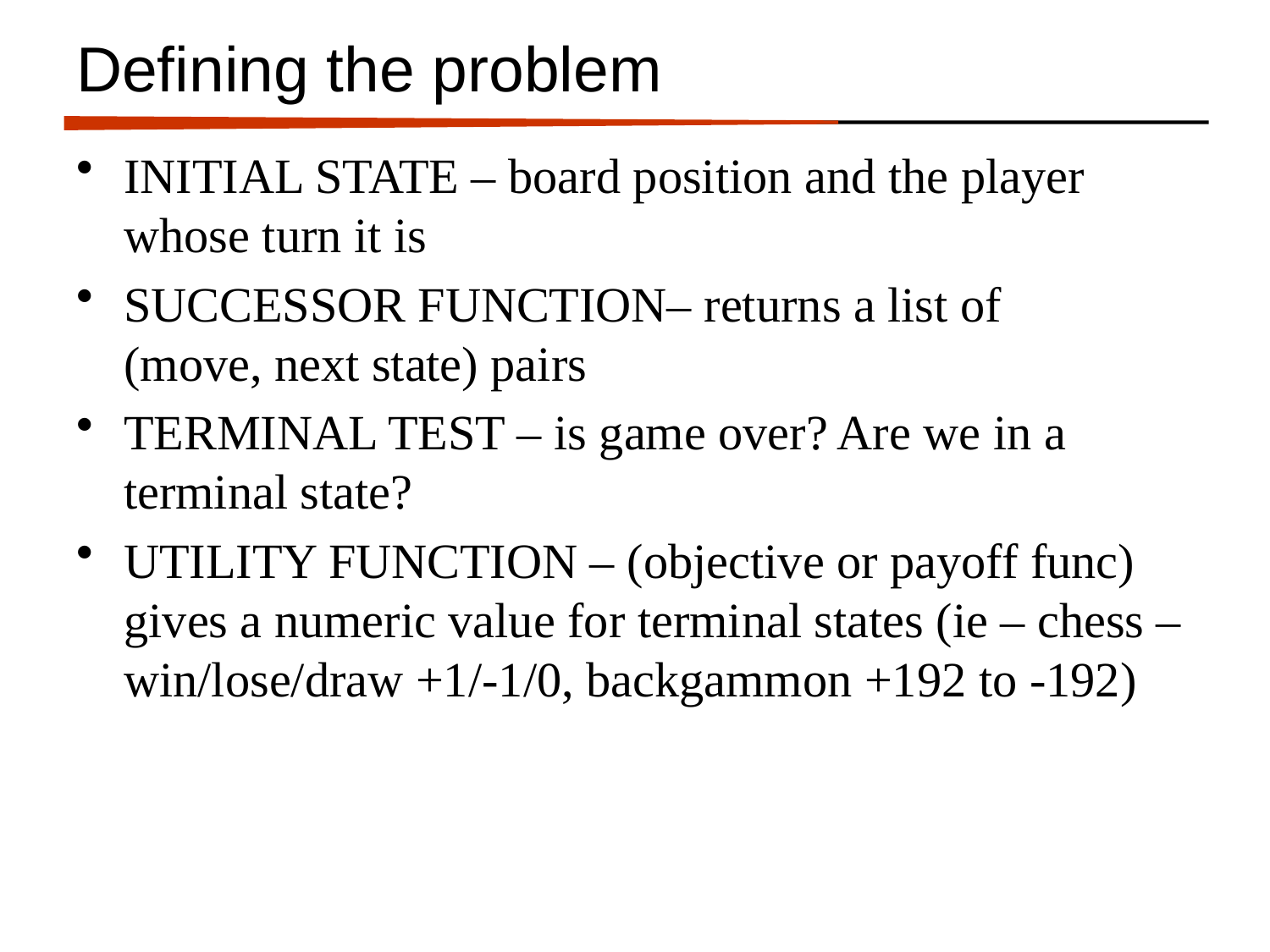

# Defining the problem
INITIAL STATE – board position and the player whose turn it is
SUCCESSOR FUNCTION– returns a list of
(move, next state) pairs
TERMINAL TEST – is game over? Are we in a terminal state?
UTILITY FUNCTION – (objective or payoff func) gives a numeric value for terminal states (ie – chess – win/lose/draw +1/-1/0, backgammon +192 to -192)